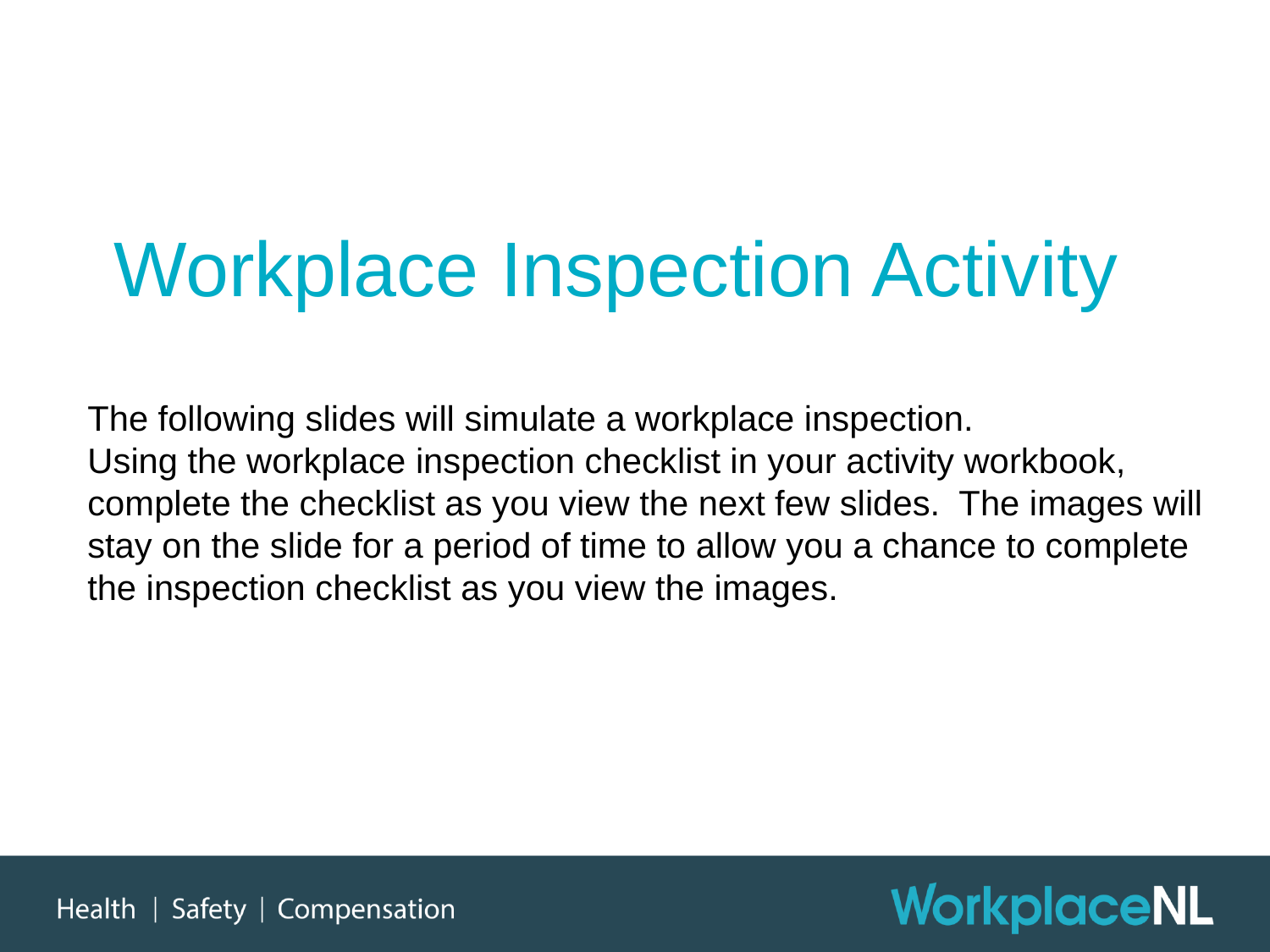

# Workplace Inspection Activity
The following slides will simulate a workplace inspection.
Using the workplace inspection checklist in your activity workbook, complete the checklist as you view the next few slides.  The images will stay on the slide for a period of time to allow you a chance to complete the inspection checklist as you view the images.